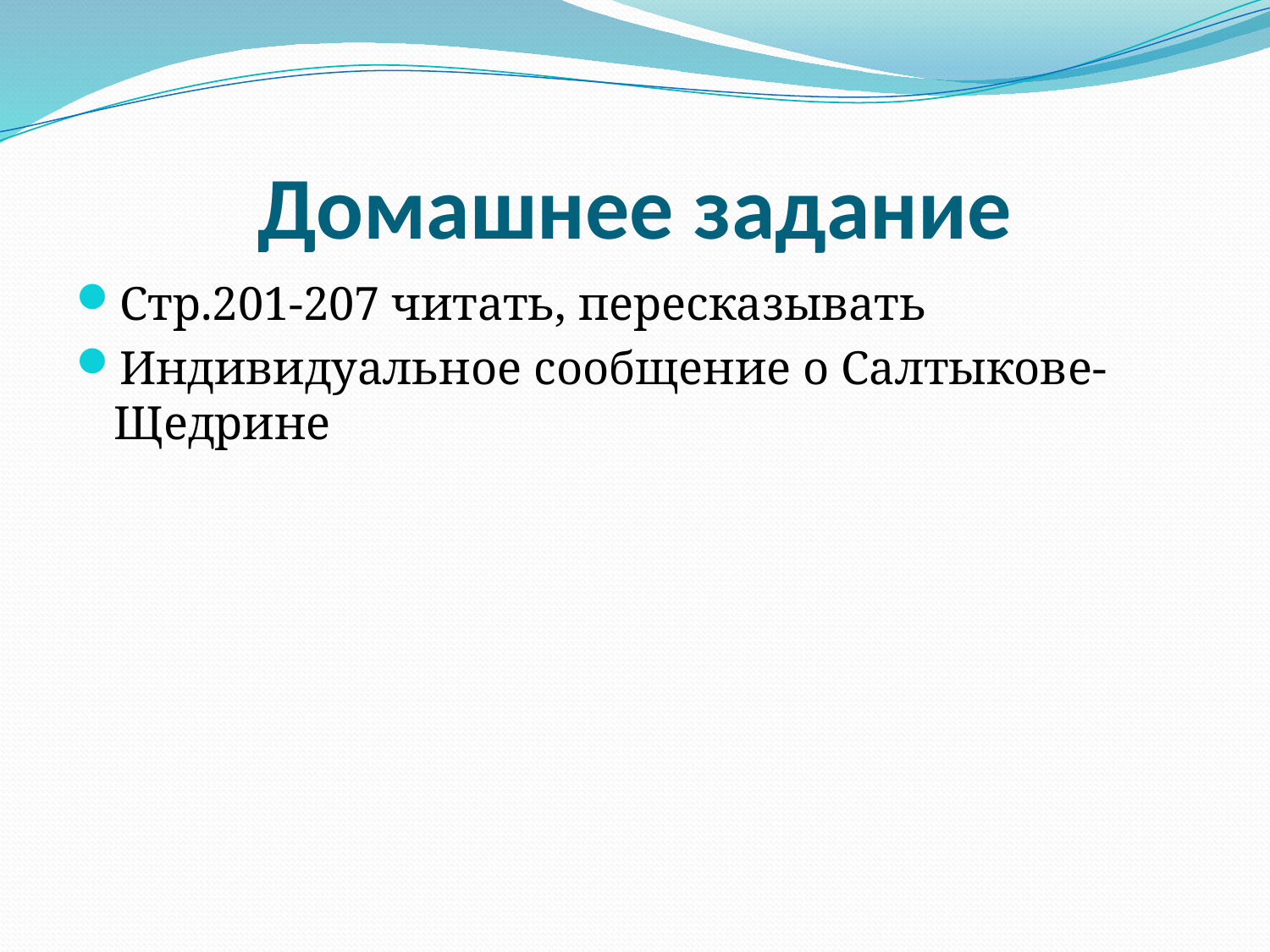

# Домашнее задание
Стр.201-207 читать, пересказывать
Индивидуальное сообщение о Салтыкове-Щедрине